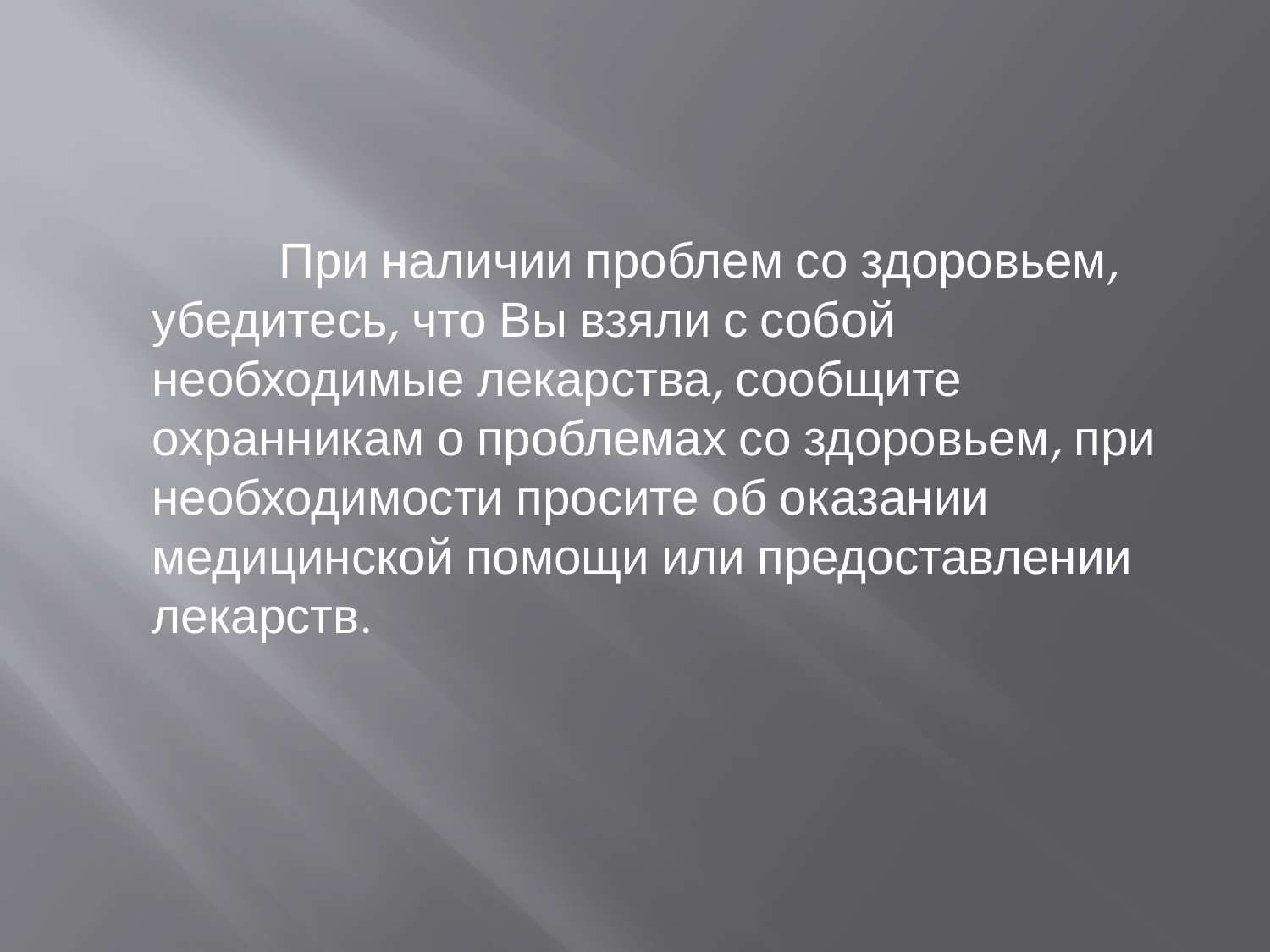

При наличии проблем со здоровьем, убедитесь, что Вы взяли с собой необходимые лекарства, сообщите охранникам о проблемах со здоровьем, при необходимости просите об оказании медицинской помощи или предоставлении лекарств.